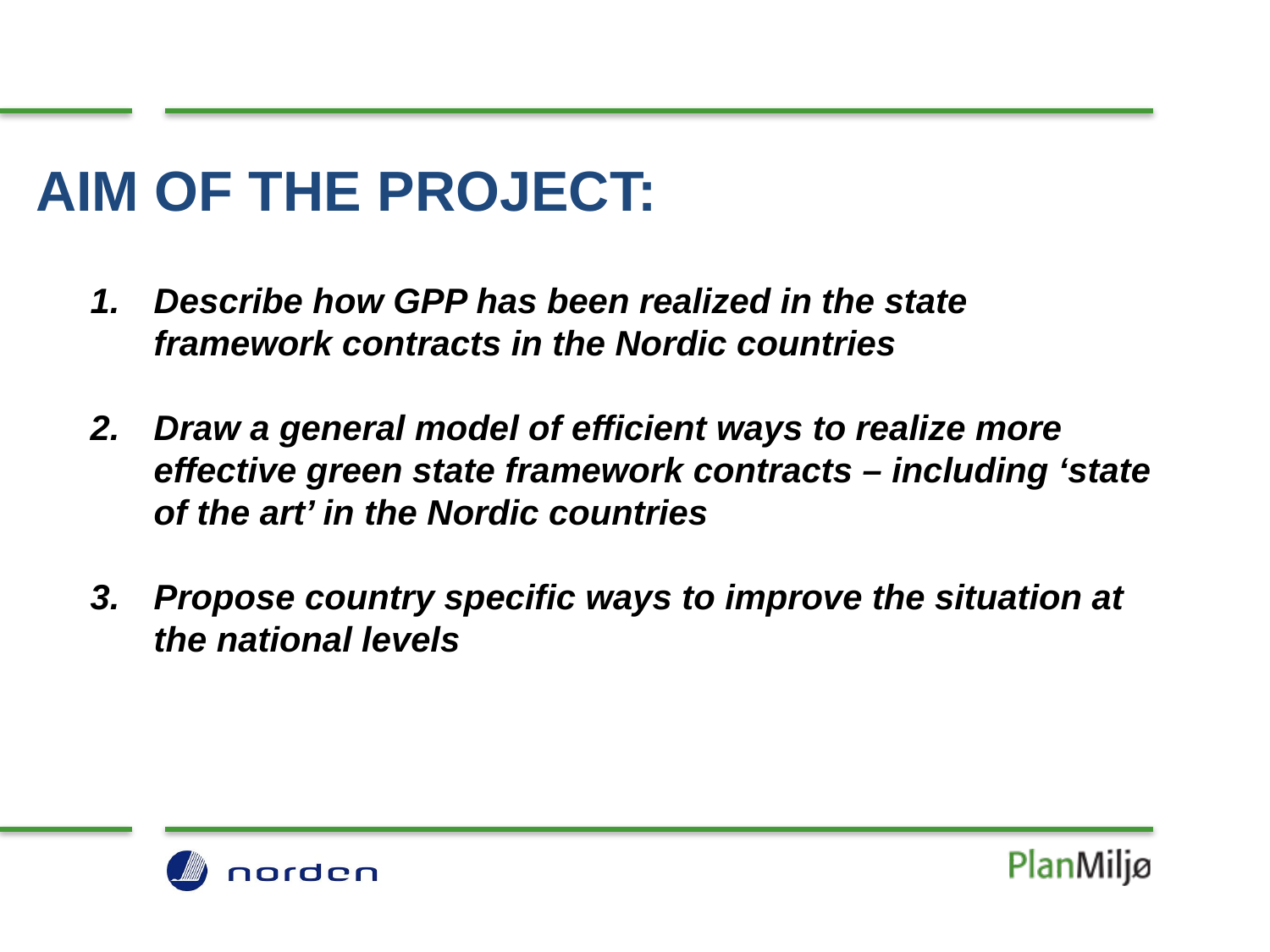

# AIM OF THE PROJECT:
Describe how GPP has been realized in the state framework contracts in the Nordic countries

Draw a general model of efficient ways to realize more effective green state framework contracts – including ‘state of the art’ in the Nordic countries

Propose country specific ways to improve the situation at the national levels